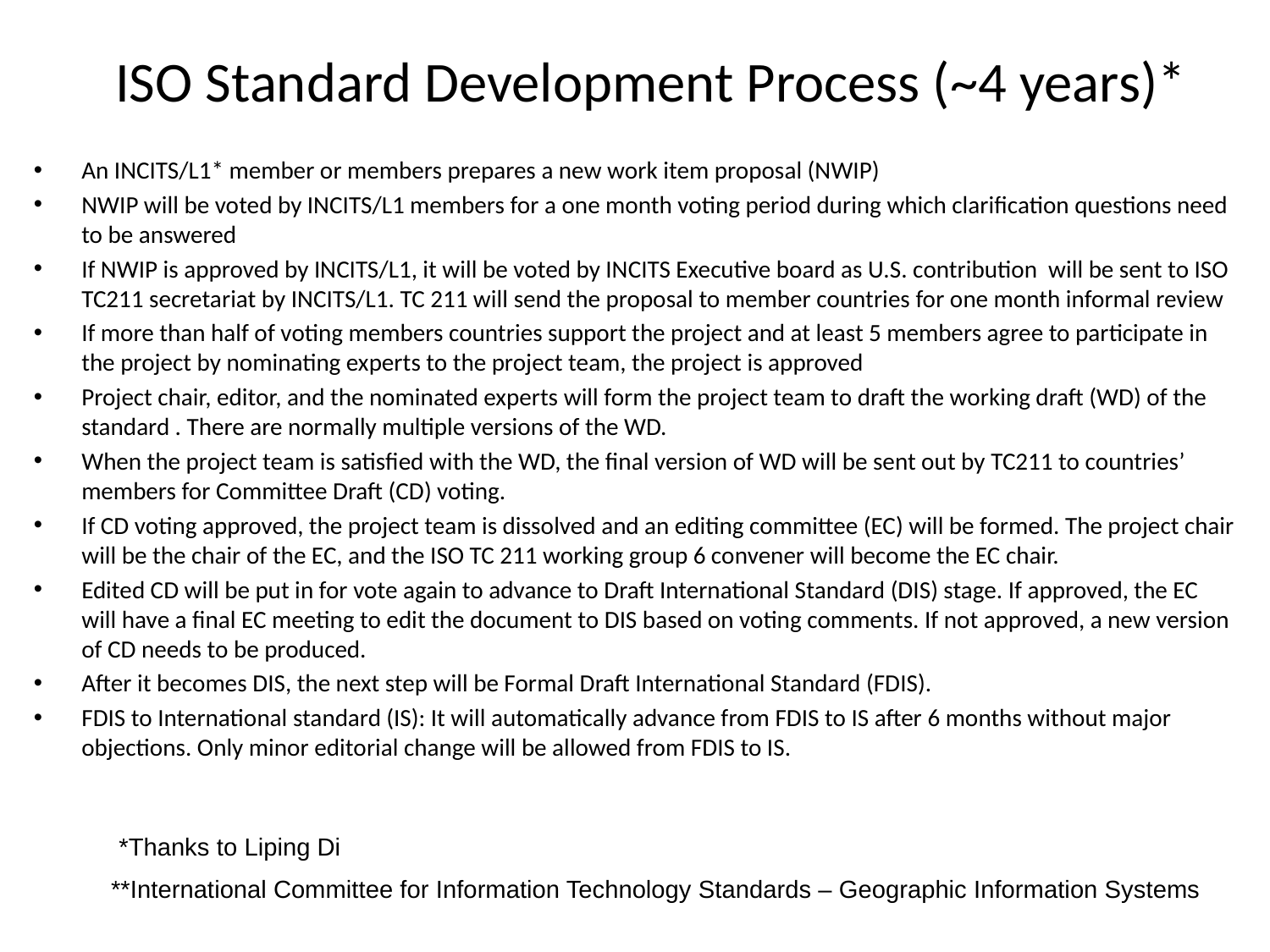

# ISO Standard Development Process (~4 years)*
An INCITS/L1* member or members prepares a new work item proposal (NWIP)
NWIP will be voted by INCITS/L1 members for a one month voting period during which clarification questions need to be answered
If NWIP is approved by INCITS/L1, it will be voted by INCITS Executive board as U.S. contribution  will be sent to ISO TC211 secretariat by INCITS/L1. TC 211 will send the proposal to member countries for one month informal review
If more than half of voting members countries support the project and at least 5 members agree to participate in the project by nominating experts to the project team, the project is approved
Project chair, editor, and the nominated experts will form the project team to draft the working draft (WD) of the standard . There are normally multiple versions of the WD.
When the project team is satisfied with the WD, the final version of WD will be sent out by TC211 to countries’ members for Committee Draft (CD) voting.
If CD voting approved, the project team is dissolved and an editing committee (EC) will be formed. The project chair will be the chair of the EC, and the ISO TC 211 working group 6 convener will become the EC chair.
Edited CD will be put in for vote again to advance to Draft International Standard (DIS) stage. If approved, the EC will have a final EC meeting to edit the document to DIS based on voting comments. If not approved, a new version of CD needs to be produced.
After it becomes DIS, the next step will be Formal Draft International Standard (FDIS).
FDIS to International standard (IS): It will automatically advance from FDIS to IS after 6 months without major objections. Only minor editorial change will be allowed from FDIS to IS.

*Thanks to Liping Di
**International Committee for Information Technology Standards – Geographic Information Systems